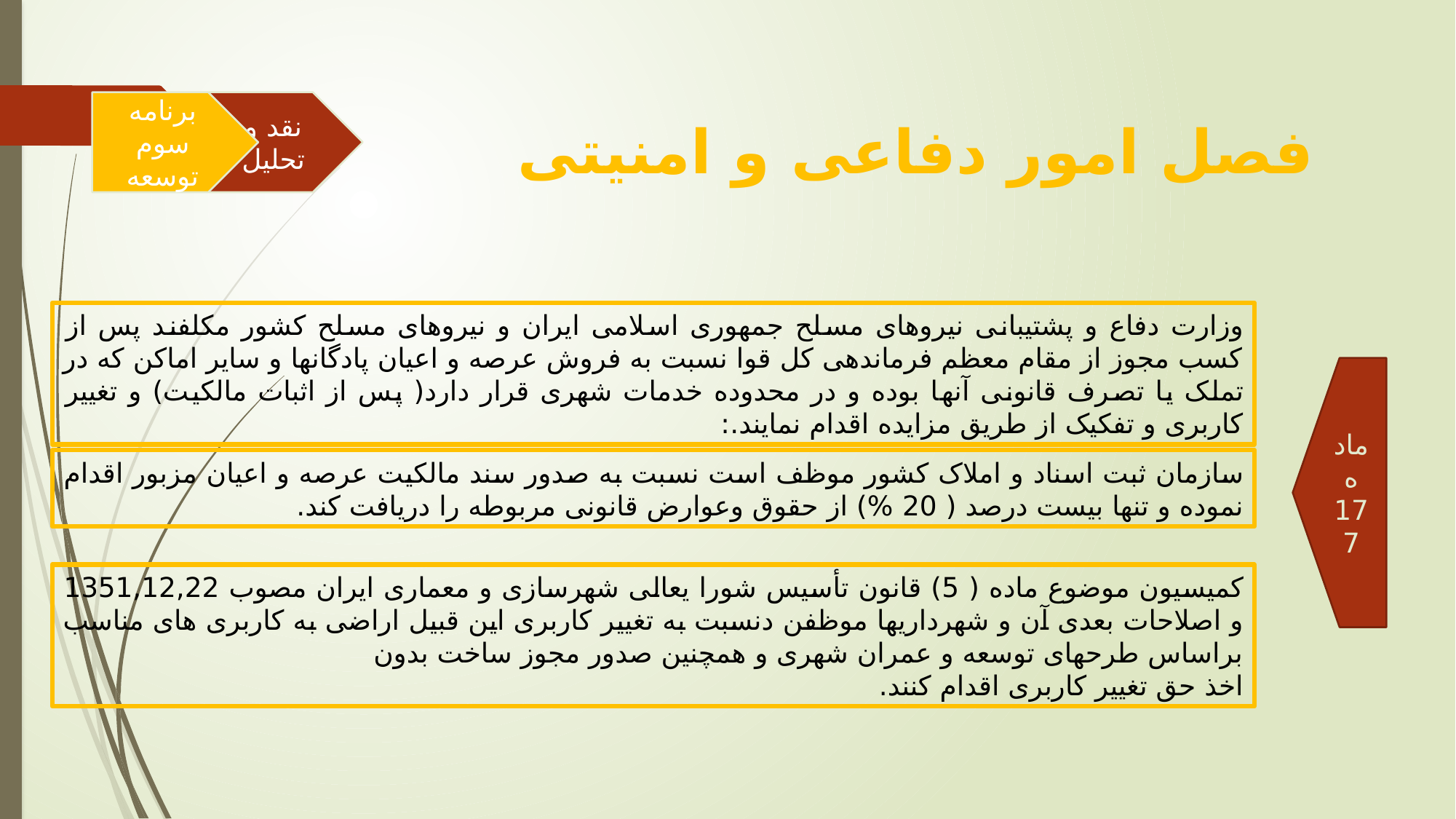

برنامه سوم توسعه
نقد و تحلیل
فصل امور دفاعی و امنیتی
وزارت دفاع و پشتیبانی نیروهای مسلح جمهوری اسلامی ایران و نیروهای مسلح کشور مکلفند پس از کسب مجوز از مقام معظم فرماندهی کل قوا نسبت به فروش عرصه و اعیان پادگانها و سایر اماکن که در تملک یا تصرف قانونی آنها بوده و در محدوده خدمات شهری قرار دارد( پس از اثبات مالکیت) و تغییر کاربری و تفکیک از طریق مزایده اقدام نمایند.:
ماده 177
سازمان ثبت اسناد و املاک کشور موظف است نسبت به صدور سند مالکیت عرصه و اعیان مزبور اقدام نموده و تنها بیست درصد ( 20 %) از حقوق وعوارض قانونی مربوطه را دریافت کند.
کمیسیون موضوع ماده ( 5) قانون تأسیس شورا یعالی شهرسازی و معماری ایران مصوب 1351,12,22 و اصلاحات بعدی آن و شهرداریها موظفن دنسبت به تغییر کاربری این قبیل اراضی به کاربری های مناسب براساس طرحهای توسعه و عمران شهری و همچنین صدور مجوز ساخت بدون
اخذ حق تغییر کاربری اقدام کنند.